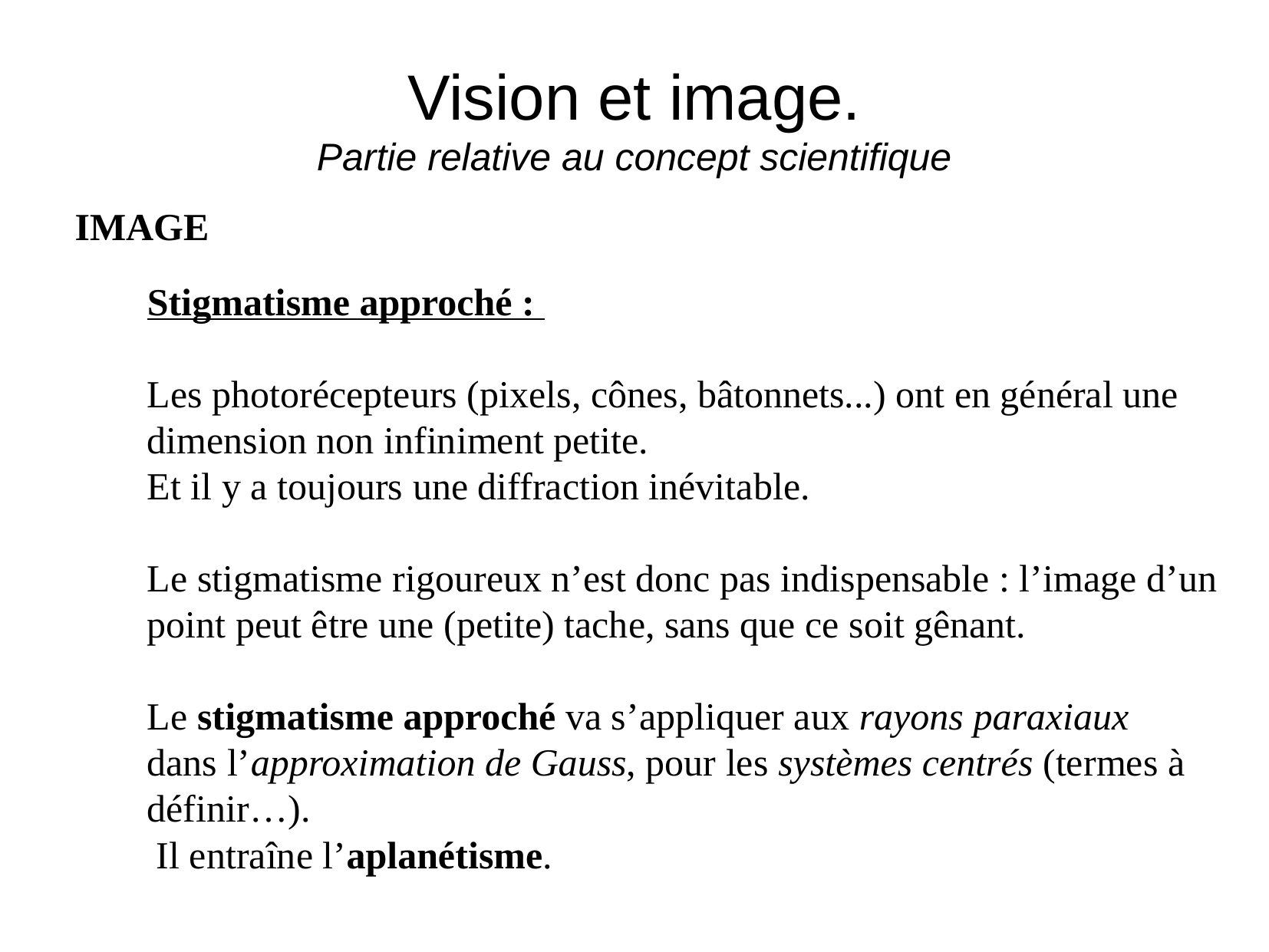

# Vision et image. Partie relative au concept scientifique
IMAGE
Stigmatisme approché :

Les photorécepteurs (pixels, cônes, bâtonnets...) ont en général une dimension non infiniment petite.
Et il y a toujours une diffraction inévitable.

Le stigmatisme rigoureux n’est donc pas indispensable : l’image d’un point peut être une (petite) tache, sans que ce soit gênant.

Le stigmatisme approché va s’appliquer aux rayons paraxiaux
dans l’approximation de Gauss, pour les systèmes centrés (termes à définir…).

Il entraîne l’aplanétisme.